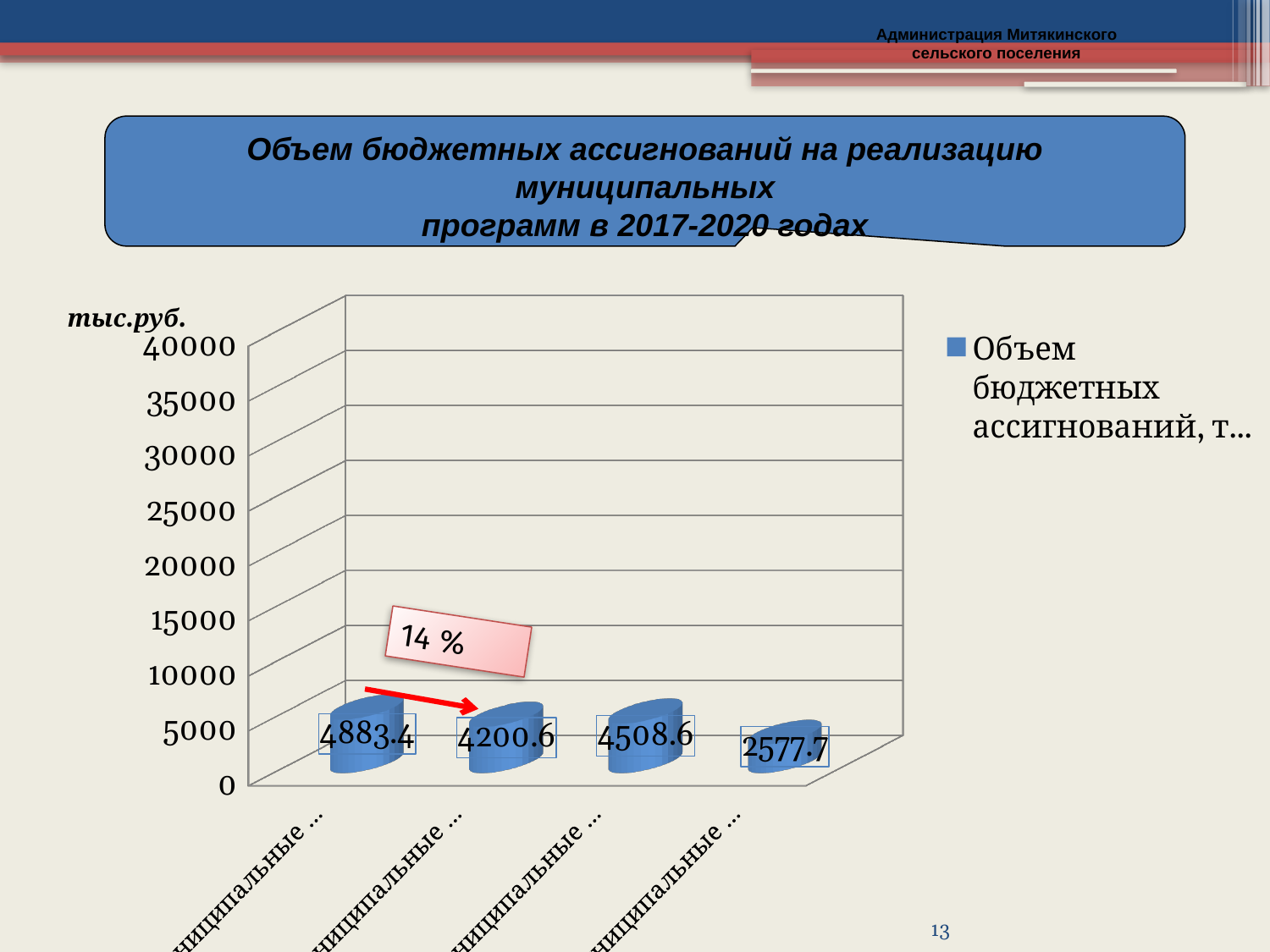

Администрация Митякинского
сельского поселения
Объем бюджетных ассигнований на реализацию муниципальных
программ в 2017-2020 годах

[unsupported chart]

тыс.руб.
14 %
13